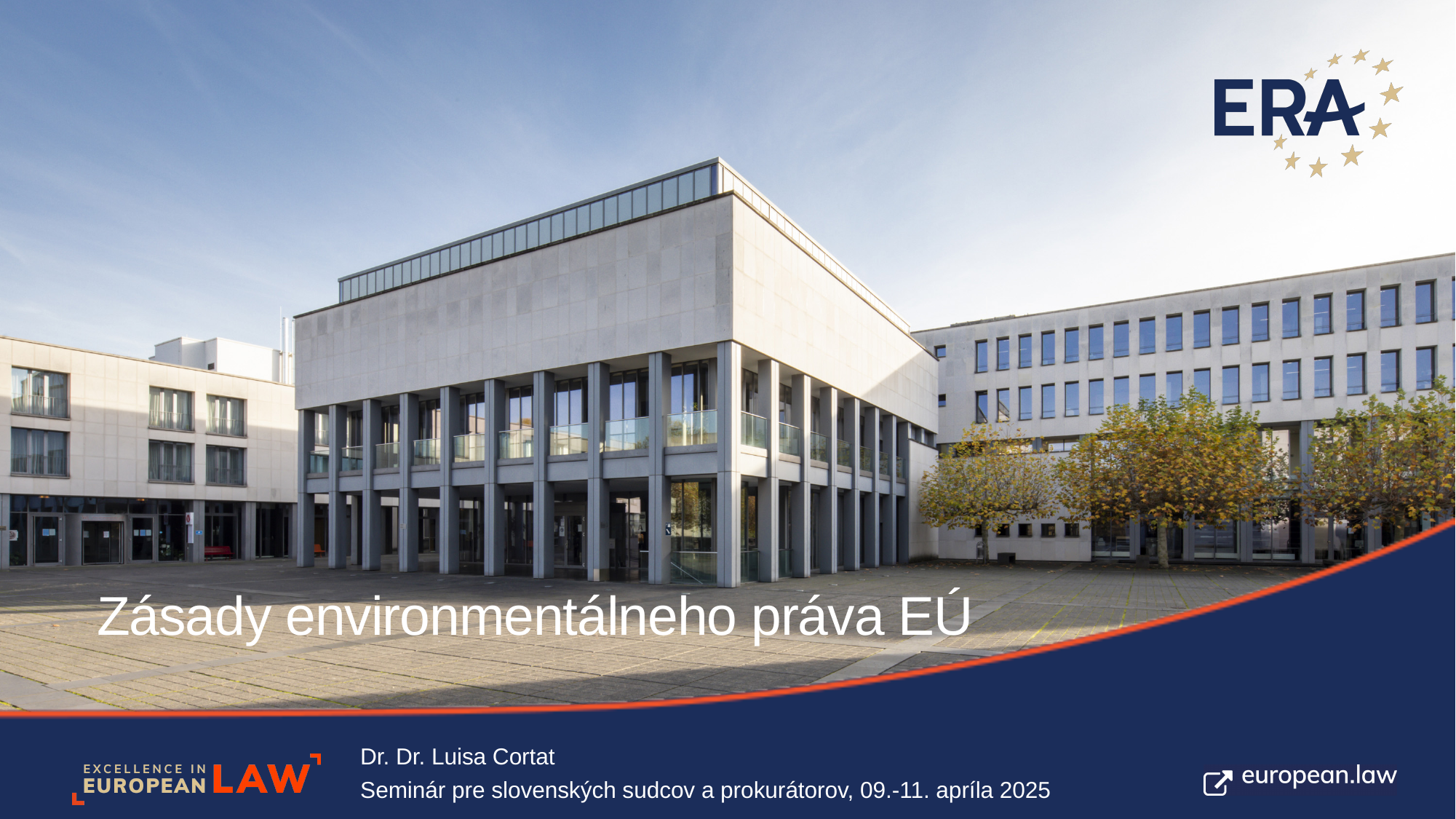

# Zásady environmentálneho práva EÚ
Dr. Dr. Luisa Cortat
Seminár pre slovenských sudcov a prokurátorov, 09.-11. apríla 2025